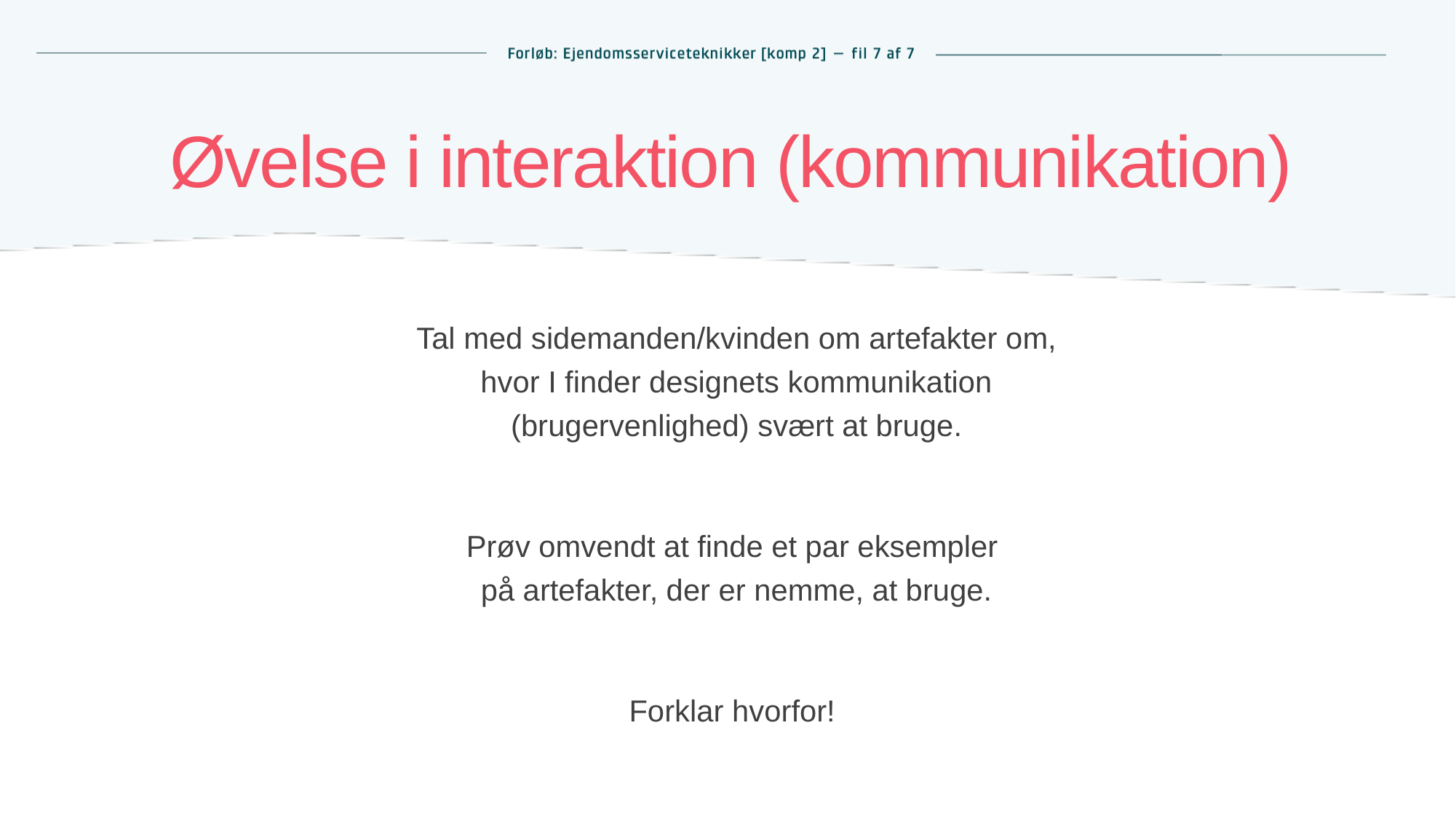

# Øvelse i interaktion (kommunikation)
Tal med sidemanden/kvinden om artefakter om, hvor I finder designets kommunikation (brugervenlighed) svært at bruge.

Prøv omvendt at finde et par eksempler
på artefakter, der er nemme, at bruge.

Forklar hvorfor!